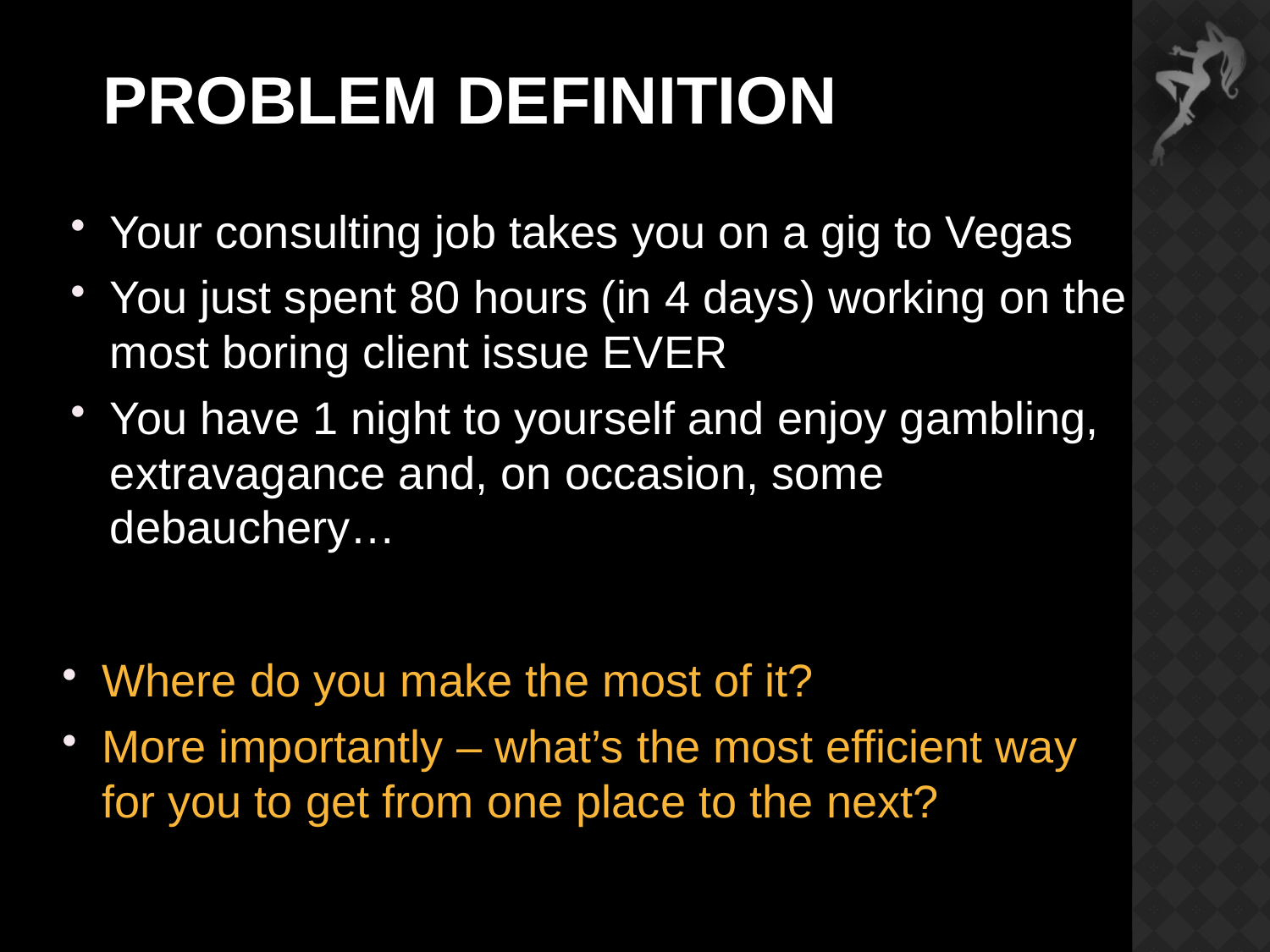

# Problem Definition
Your consulting job takes you on a gig to Vegas
You just spent 80 hours (in 4 days) working on the most boring client issue EVER
You have 1 night to yourself and enjoy gambling, extravagance and, on occasion, some debauchery…
Where do you make the most of it?
More importantly – what’s the most efficient way for you to get from one place to the next?